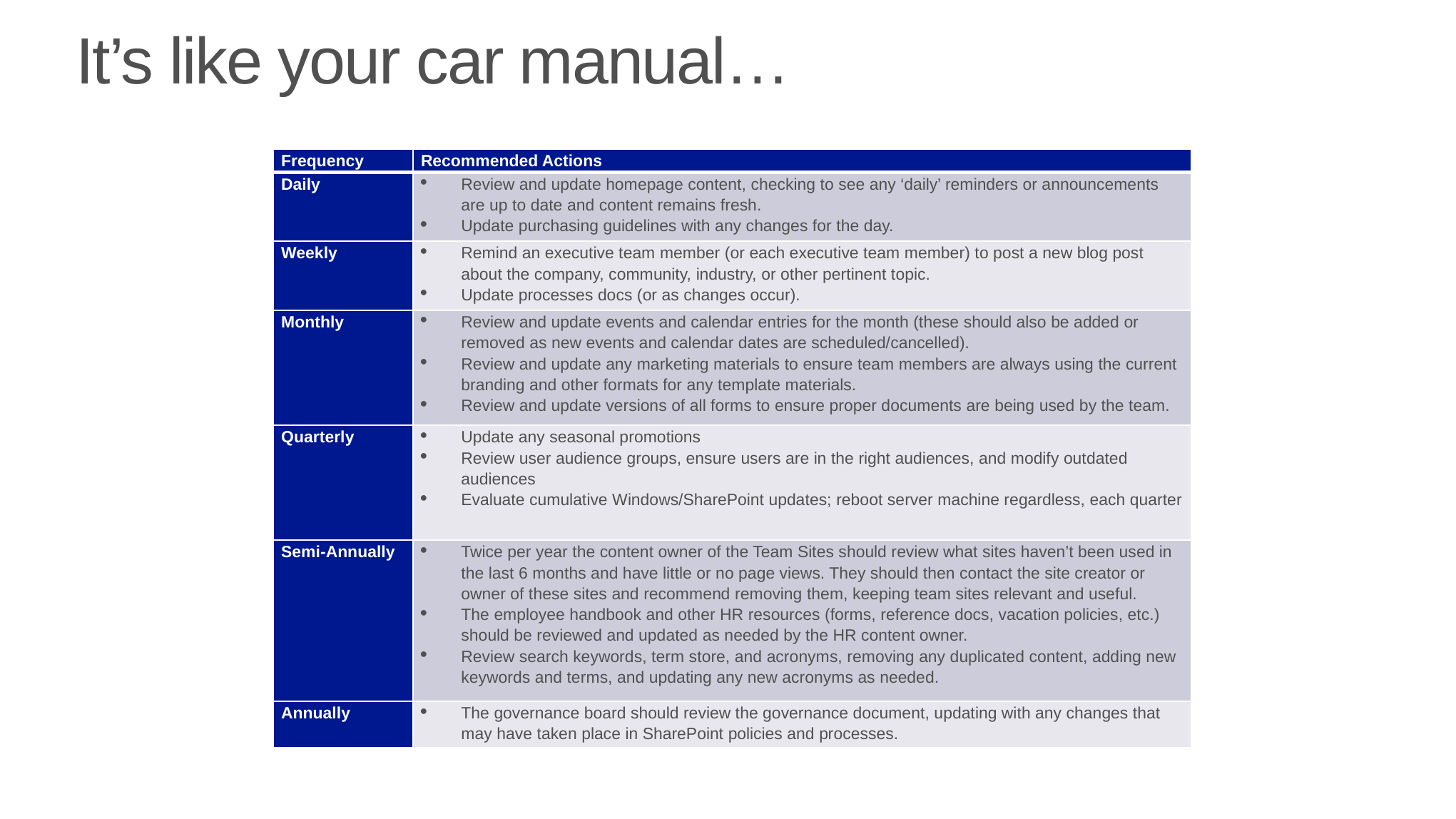

# It’s like your car manual…
| Frequency | Recommended Actions |
| --- | --- |
| Daily | Review and update homepage content, checking to see any ‘daily’ reminders or announcements are up to date and content remains fresh. Update purchasing guidelines with any changes for the day. |
| Weekly | Remind an executive team member (or each executive team member) to post a new blog post about the company, community, industry, or other pertinent topic. Update processes docs (or as changes occur). |
| Monthly | Review and update events and calendar entries for the month (these should also be added or removed as new events and calendar dates are scheduled/cancelled). Review and update any marketing materials to ensure team members are always using the current branding and other formats for any template materials. Review and update versions of all forms to ensure proper documents are being used by the team. |
| Quarterly | Update any seasonal promotions Review user audience groups, ensure users are in the right audiences, and modify outdated audiences Evaluate cumulative Windows/SharePoint updates; reboot server machine regardless, each quarter |
| Semi-Annually | Twice per year the content owner of the Team Sites should review what sites haven’t been used in the last 6 months and have little or no page views. They should then contact the site creator or owner of these sites and recommend removing them, keeping team sites relevant and useful. The employee handbook and other HR resources (forms, reference docs, vacation policies, etc.) should be reviewed and updated as needed by the HR content owner. Review search keywords, term store, and acronyms, removing any duplicated content, adding new keywords and terms, and updating any new acronyms as needed. |
| Annually | The governance board should review the governance document, updating with any changes that may have taken place in SharePoint policies and processes. |